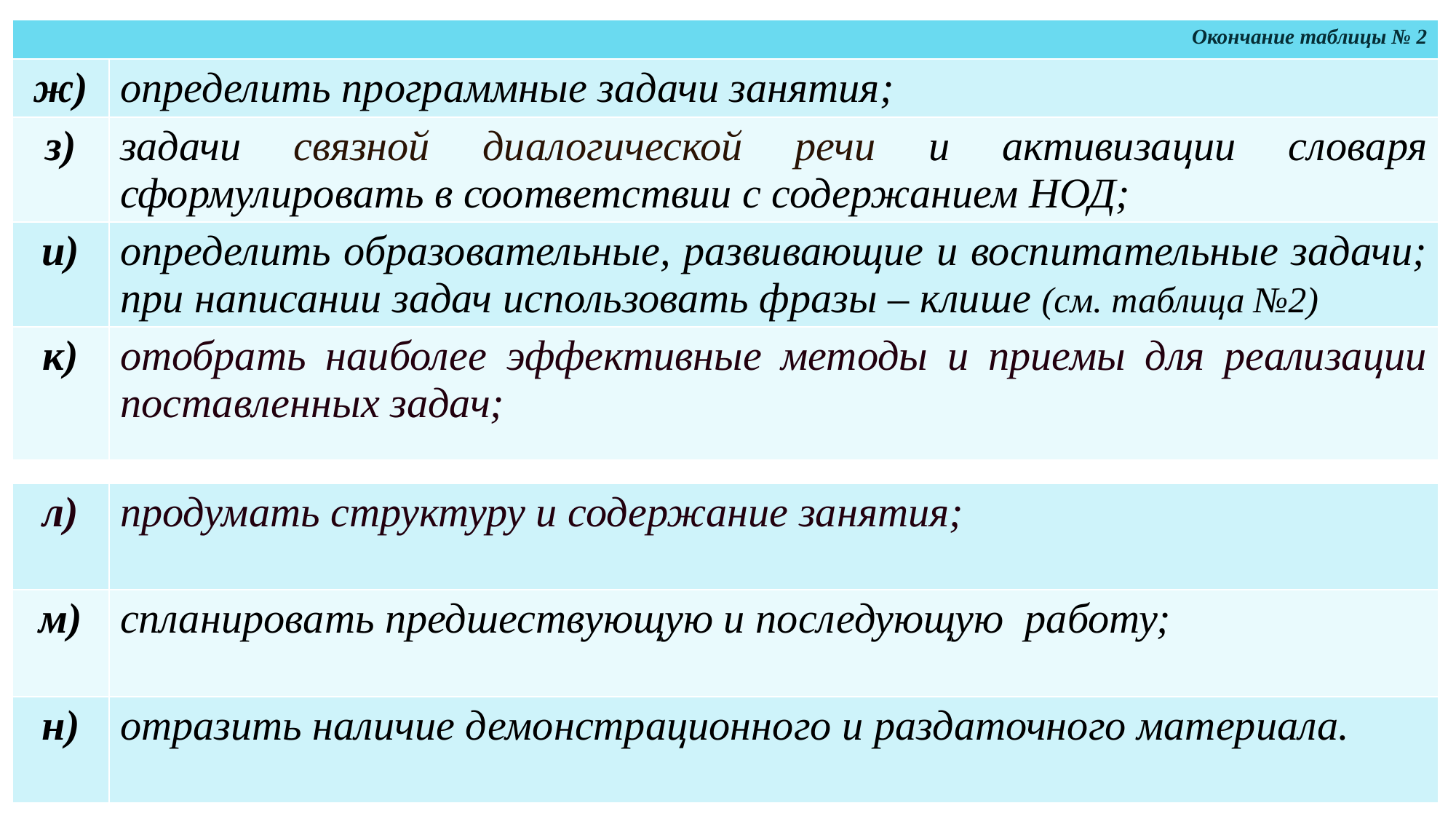

| Окончание таблицы № 2 |  |
| --- | --- |
| ж) | определить программные задачи занятия; |
| з) | задачи связной диалогической речи и активизации словаря сформулировать в соответствии с содержанием НОД; |
| и) | определить образовательные, развивающие и воспитательные задачи; при написании задач использовать фразы – клише (см. таблица №2) |
| к) | отобрать наиболее эффективные методы и приемы для реализации поставленных задач; |
| л) | продумать структуру и содержание занятия; |
| --- | --- |
| м) | спланировать предшествующую и последующую работу; |
| н) | отразить наличие демонстрационного и раздаточного материала. |